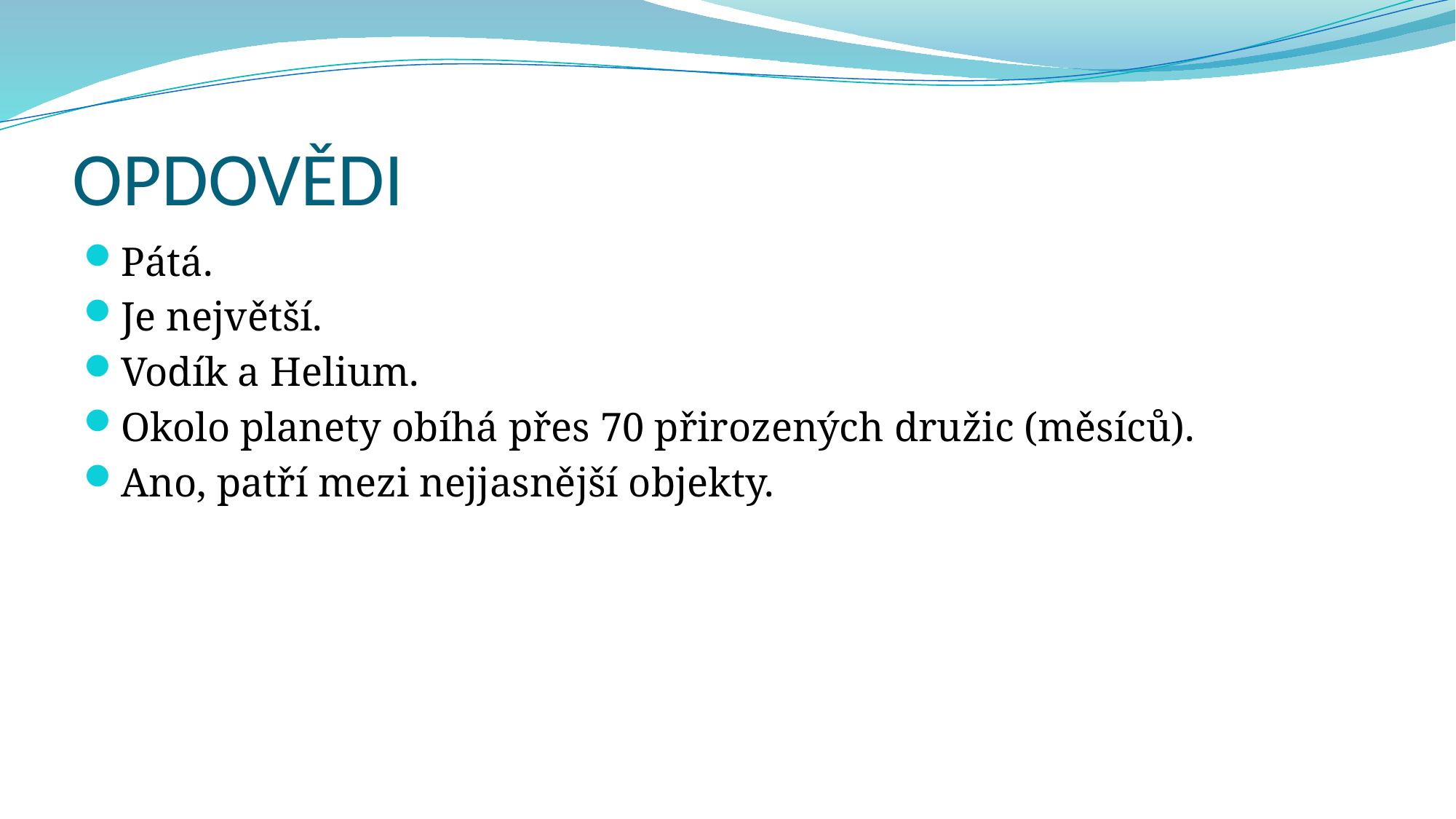

# OPDOVĚDI
Pátá.
Je největší.
Vodík a Helium.
Okolo planety obíhá přes 70 přirozených družic (měsíců).
Ano, patří mezi nejjasnější objekty.